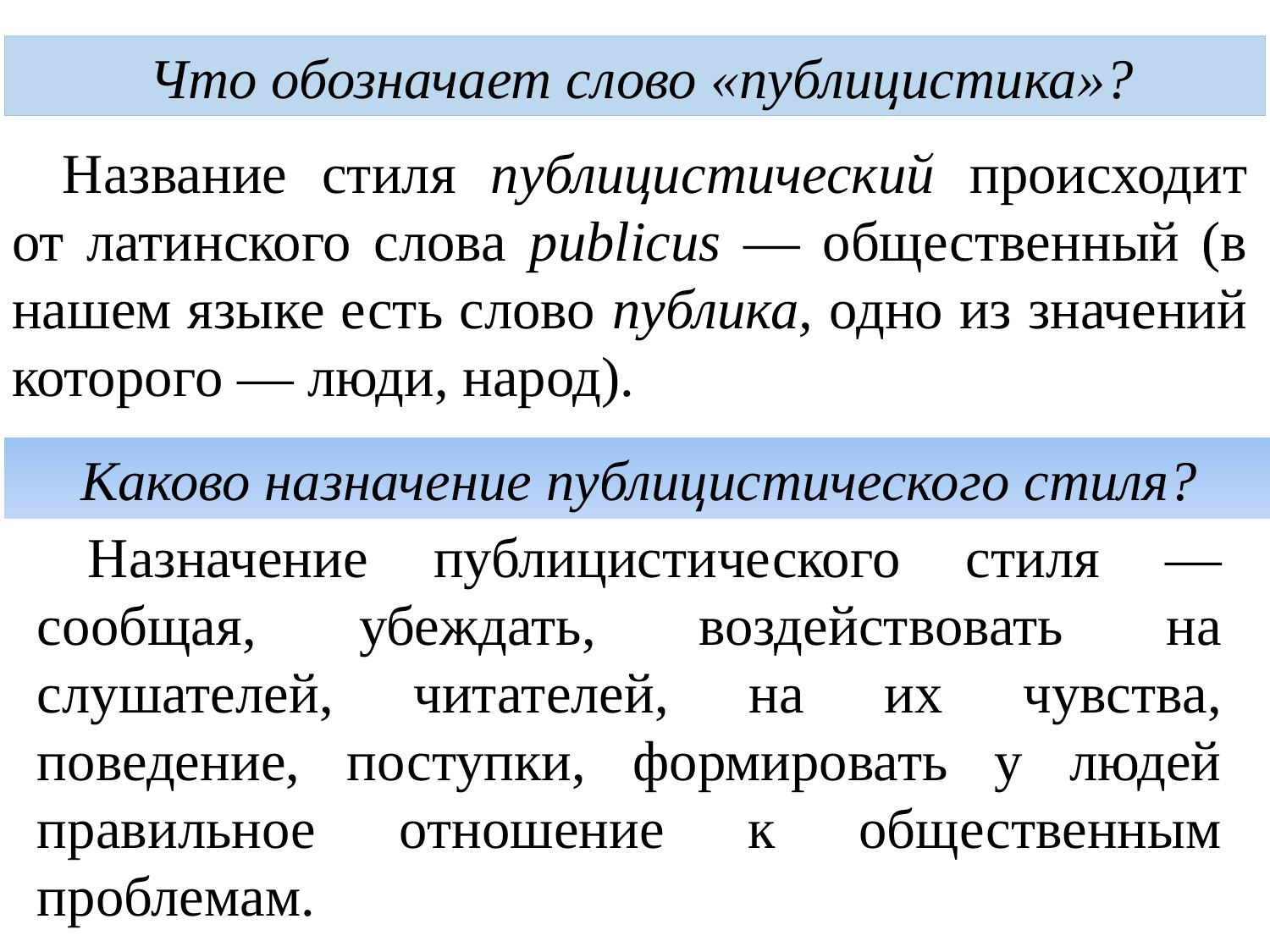

Что обозначает слово «публицистика»?
Название стиля публицистический происходит от латинского слова publicus — общественный (в нашем языке есть слово публика, одно из значений которого — люди, народ).
Каково назначение публицистического стиля?
Назначение публицистического стиля — сообщая, убеждать, воздействовать на слушателей, читателей, на их чувства, поведение, поступки, формировать у людей правильное отношение к общественным проблемам.